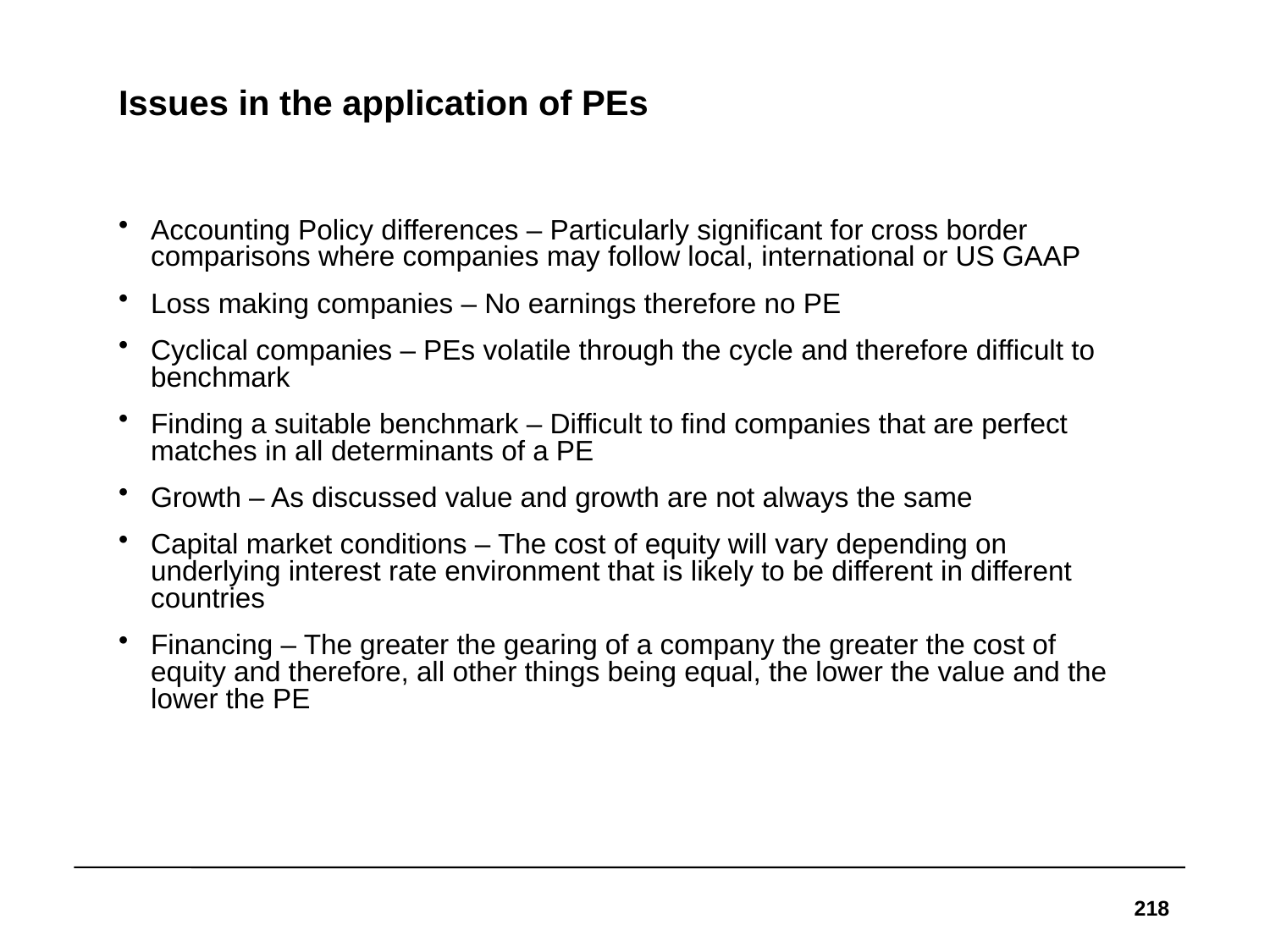

# Issues in the application of PEs
Accounting Policy differences – Particularly significant for cross border  comparisons where companies may follow local, international or US GAAP
Loss making companies – No earnings therefore no PE
Cyclical companies – PEs volatile through the cycle and therefore difficult to benchmark
Finding a suitable benchmark – Difficult to find companies that are perfect matches in all determinants of a PE
Growth – As discussed value and growth are not always the same
Capital market conditions – The cost of equity will vary depending on underlying interest rate environment that is likely to be different in different countries
Financing – The greater the gearing of a company the greater the cost of equity and therefore, all other things being equal, the lower the value and the lower the PE